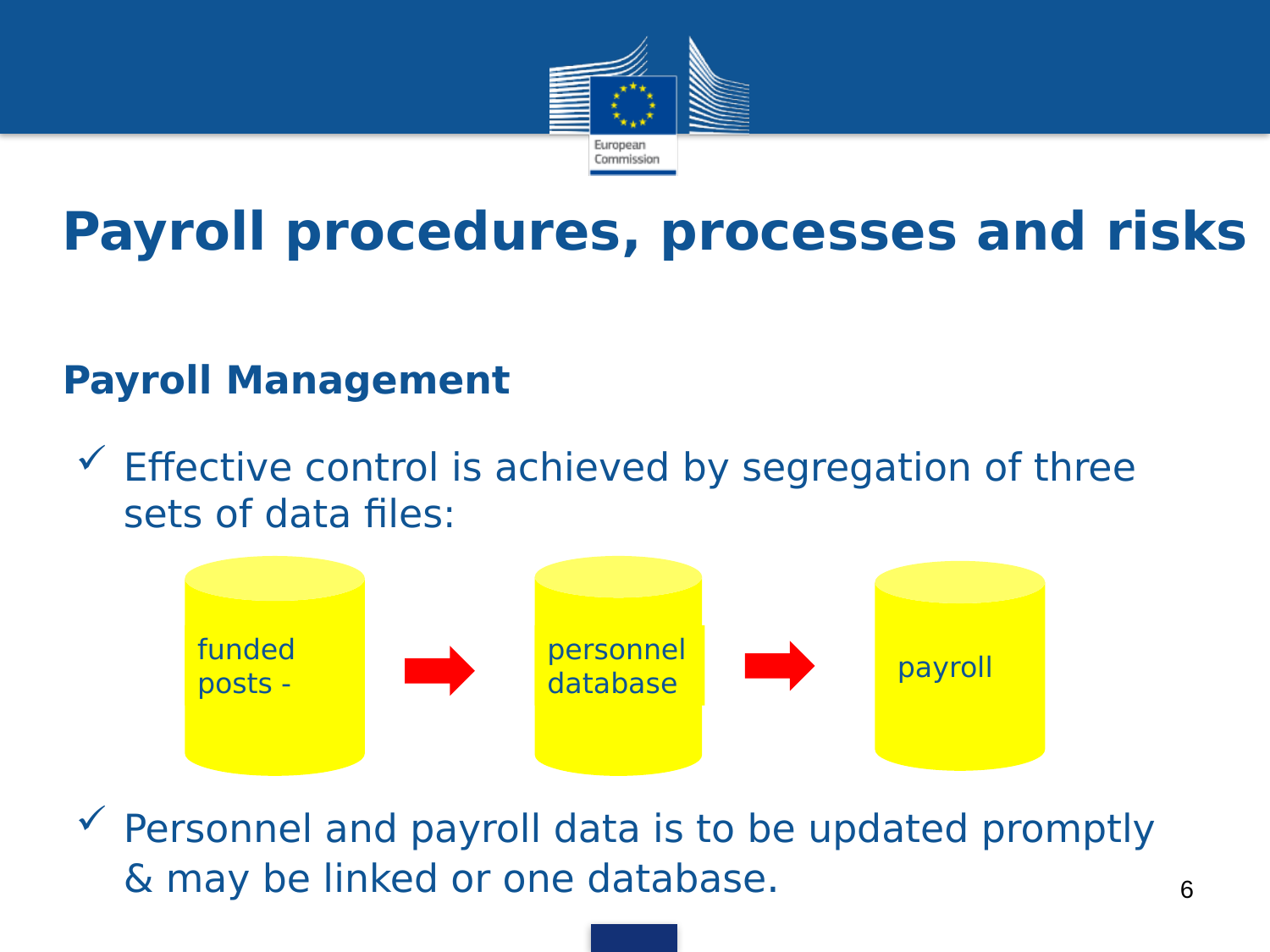

# Payroll procedures, processes and risks
Payroll Management
Effective control is achieved by segregation of three sets of data files:
Personnel and payroll data is to be updated promptly & may be linked or one database.

funded posts -
personnel database

payroll

6